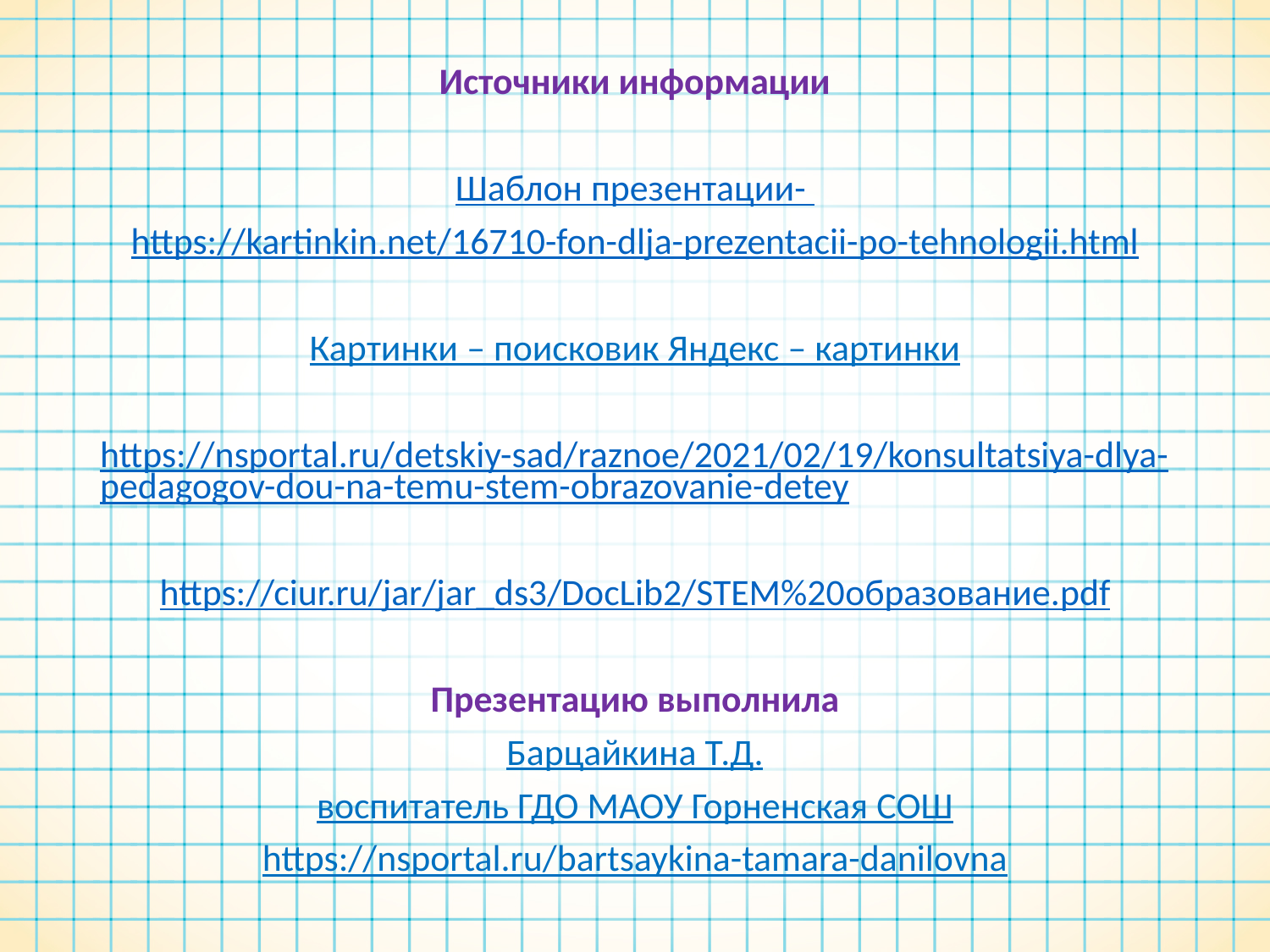

Источники информации

Шаблон презентации-
https://kartinkin.net/16710-fon-dlja-prezentacii-po-tehnologii.html

Картинки – поисковик Яндекс – картинки

https://nsportal.ru/detskiy-sad/raznoe/2021/02/19/konsultatsiya-dlya-pedagogov-dou-na-temu-stem-obrazovanie-detey

https://ciur.ru/jar/jar_ds3/DocLib2/STEM%20образование.pdf

Презентацию выполнила
Барцайкина Т.Д.
воспитатель ГДО МАОУ Горненская СОШ
https://nsportal.ru/bartsaykina-tamara-danilovna